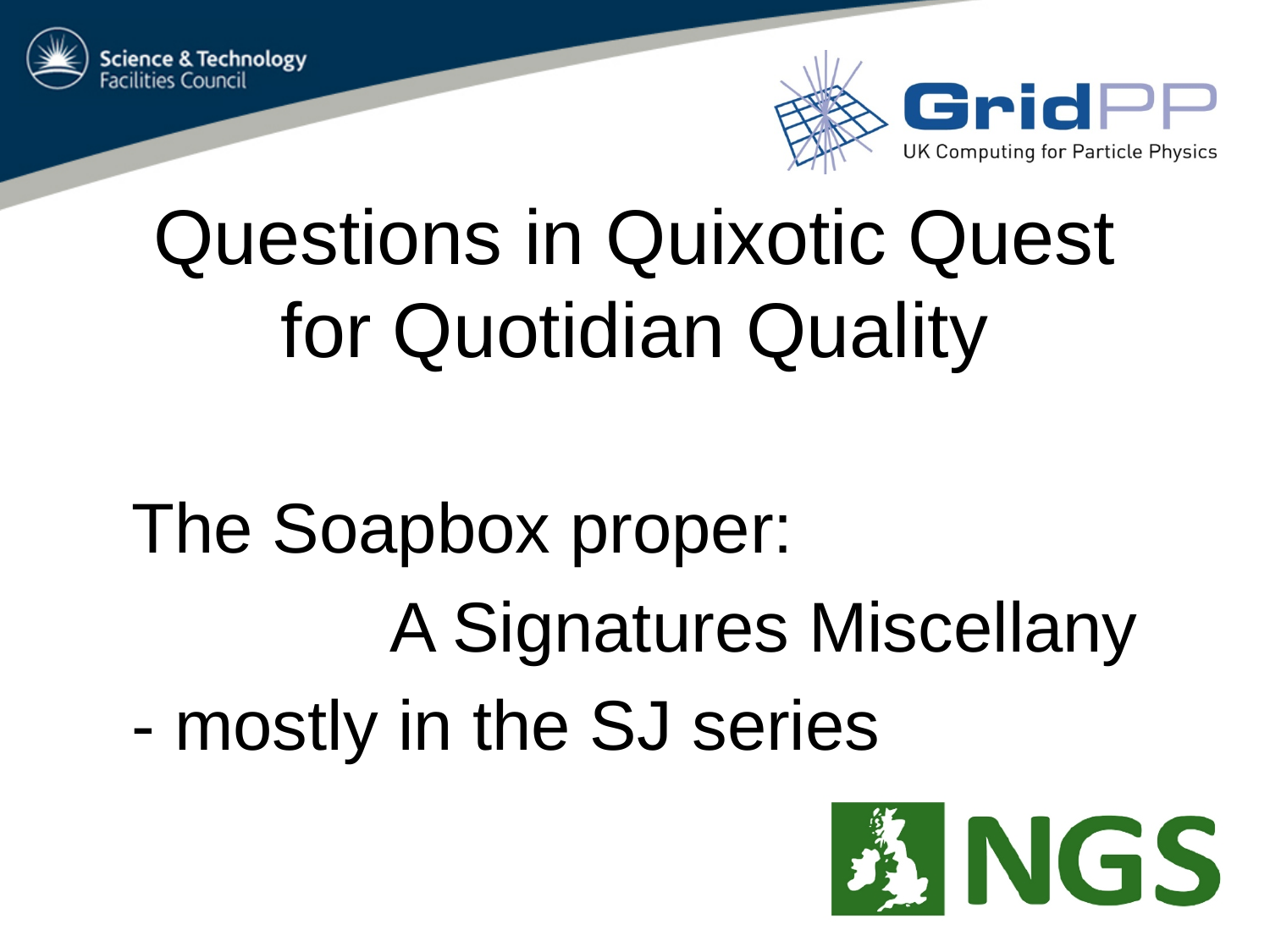

# Questions in Quixotic Quest for Quotidian Quality
The Soapbox proper:
A Signatures Miscellany
- mostly in the SJ series